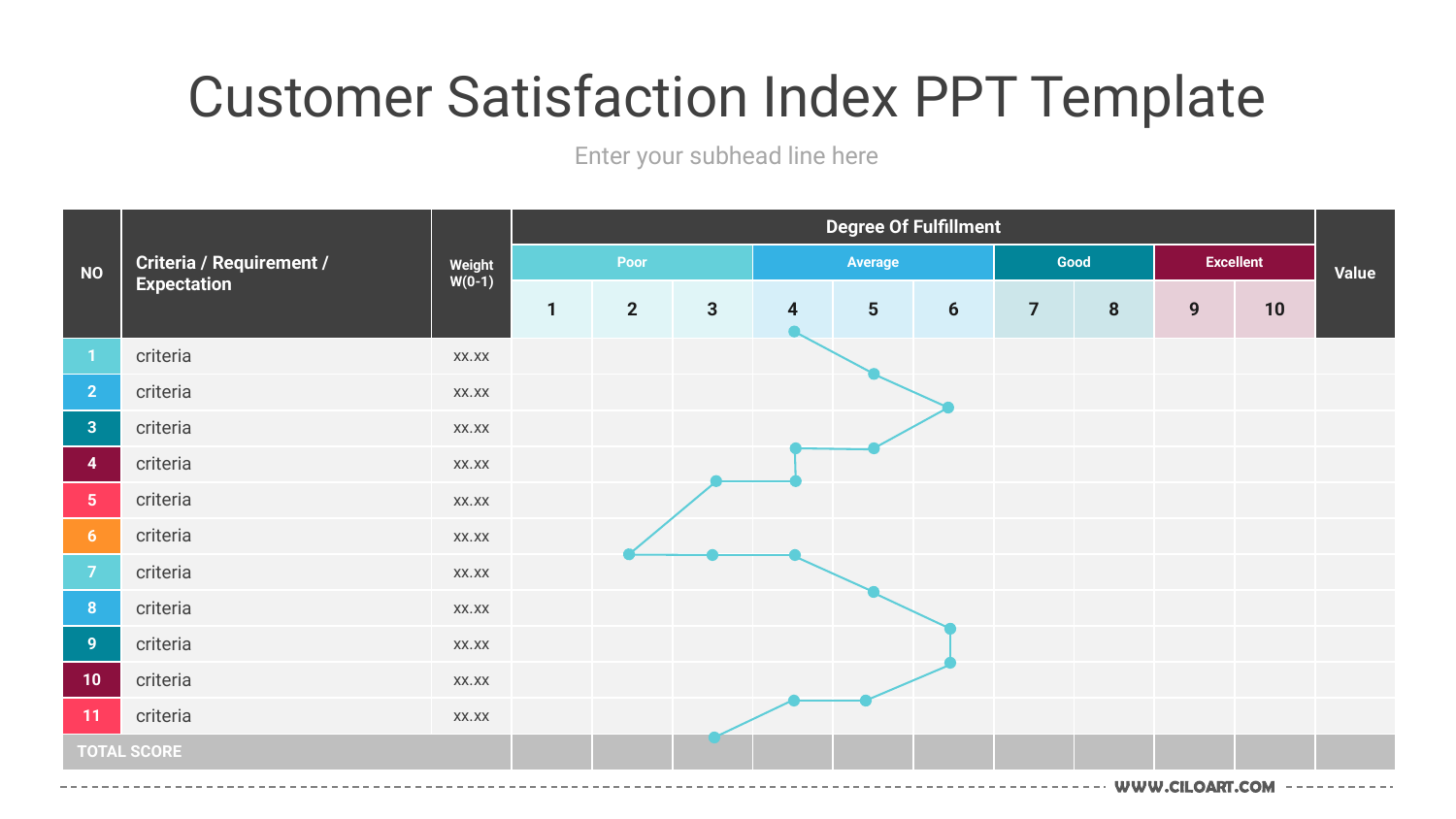

# Customer Satisfaction Index PPT Template
Enter your subhead line here
| NO | Criteria / Requirement / Expectation | Weight W(0-1) | Degree Of Fulfillment |  |  |  |  |  |  |  |  |  | Value |
| --- | --- | --- | --- | --- | --- | --- | --- | --- | --- | --- | --- | --- | --- |
|  |  |  | Poor |  |  | Average |  |  | Good |  | Excellent |  |  |
|  |  |  | 1 | 2 | 3 | 4 | 5 | 6 | 7 | 8 | 9 | 10 |  |
| 1 | criteria | xx.xx |  |  |  |  |  |  |  |  |  |  |  |
| 2 | criteria | xx.xx |  |  |  |  |  |  |  |  |  |  |  |
| 3 | criteria | xx.xx |  |  |  |  |  |  |  |  |  |  |  |
| 4 | criteria | xx.xx |  |  |  |  |  |  |  |  |  |  |  |
| 5 | criteria | xx.xx |  |  |  |  |  |  |  |  |  |  |  |
| 6 | criteria | xx.xx |  |  |  |  |  |  |  |  |  |  |  |
| 7 | criteria | xx.xx |  |  |  |  |  |  |  |  |  |  |  |
| 8 | criteria | xx.xx |  |  |  |  |  |  |  |  |  |  |  |
| 9 | criteria | xx.xx |  |  |  |  |  |  |  |  |  |  |  |
| 10 | criteria | xx.xx |  |  |  |  |  |  |  |  |  |  |  |
| 11 | criteria | xx.xx |  |  |  |  |  |  |  |  |  |  |  |
| TOTAL SCORE |  |  |  |  |  |  |  |  |  |  |  |  |  |